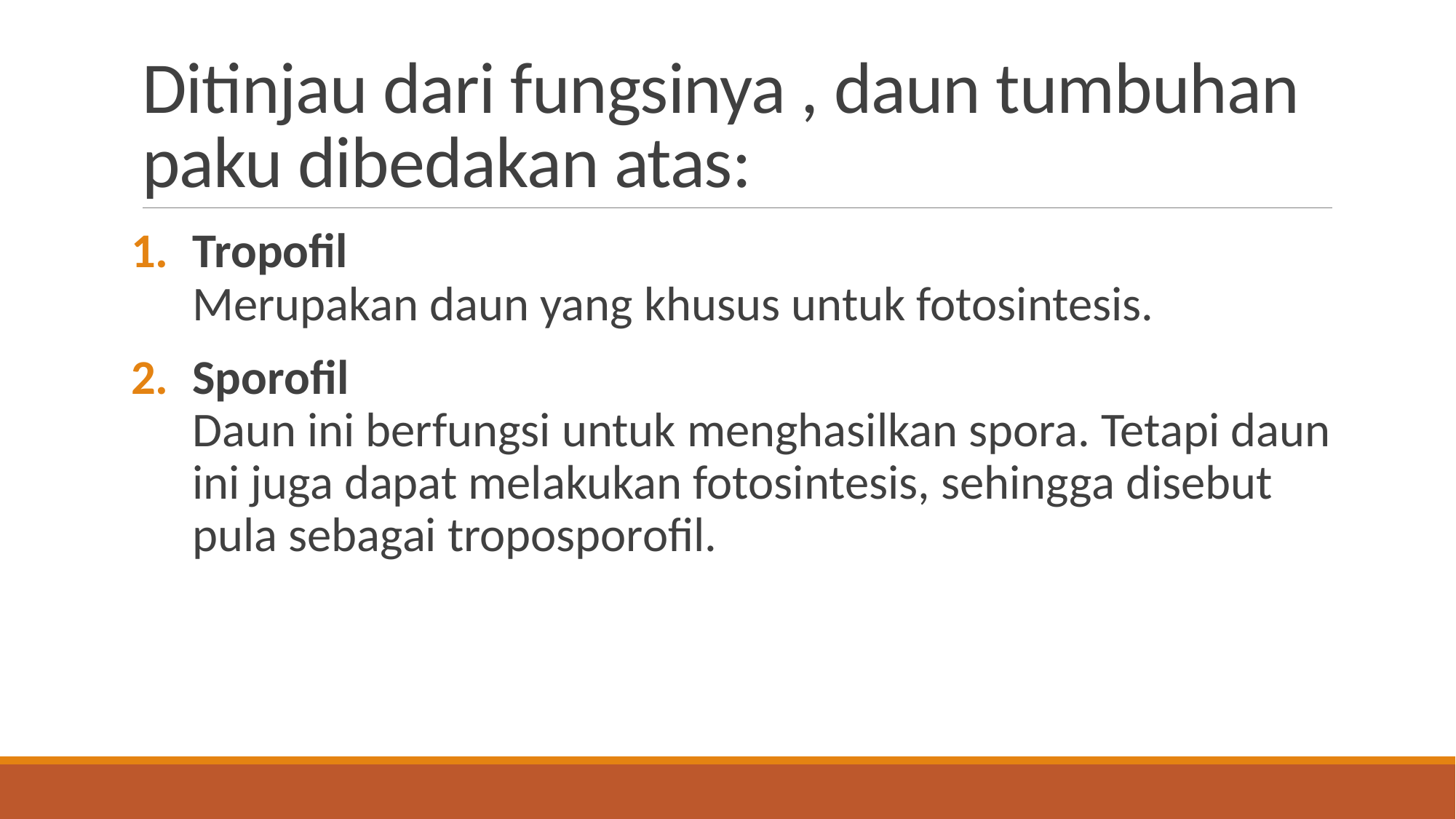

# Ditinjau dari fungsinya , daun tumbuhan paku dibedakan atas:
Tropofil
Merupakan daun yang khusus untuk fotosintesis.
Sporofil
Daun ini berfungsi untuk menghasilkan spora. Tetapi daun ini juga dapat melakukan fotosintesis, sehingga disebut pula sebagai troposporofil.